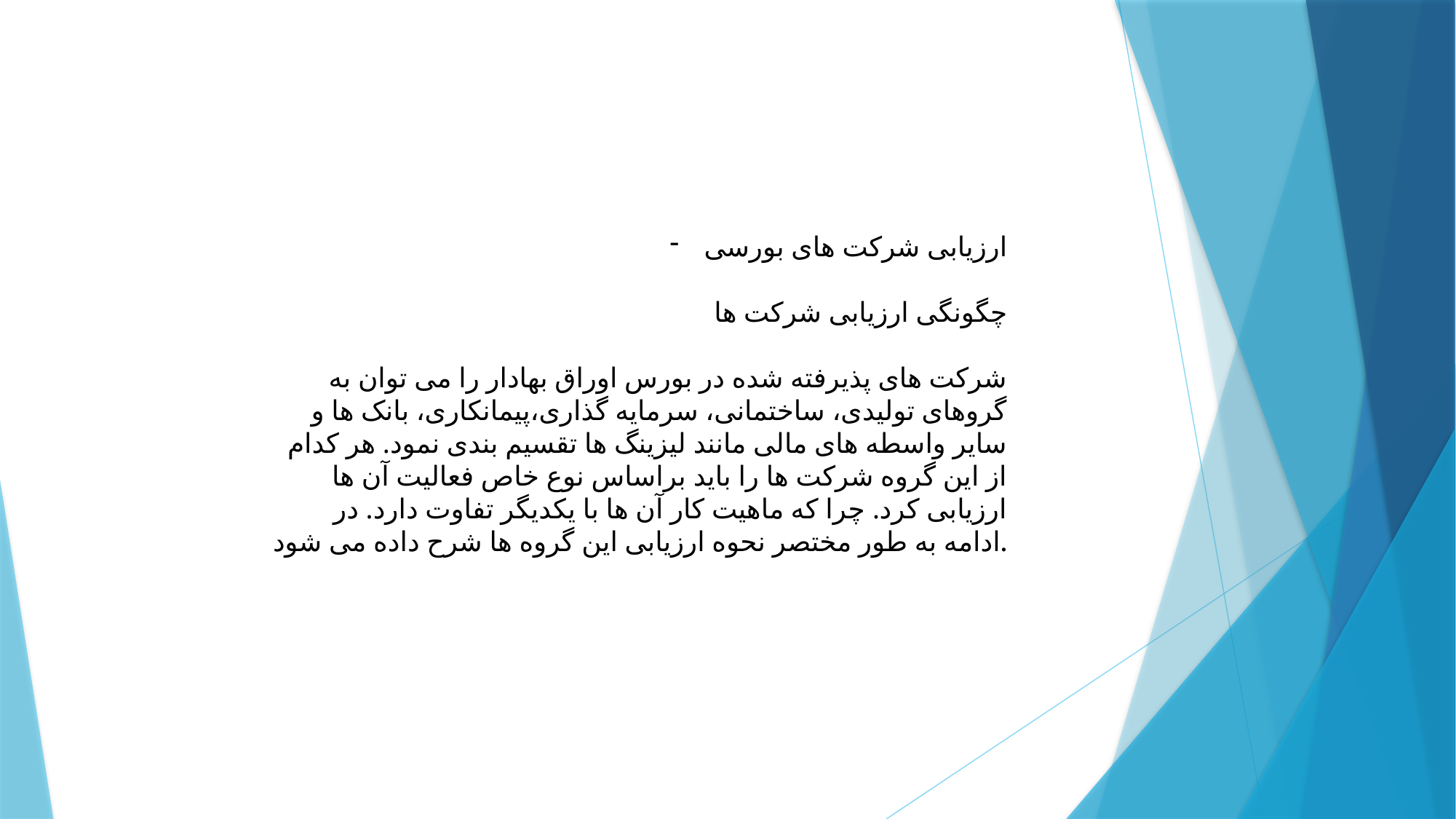

ارزیابی شرکت های بورسی

چگونگی ارزیابی شرکت ها

شرکت های پذیرفته شده در بورس اوراق بهادار را می توان به گروهای تولیدی، ساختمانی، سرمایه گذاری،پیمانکاری، بانک ها و سایر واسطه های مالی مانند لیزینگ ها تقسیم بندی نمود. هر کدام از این گروه شرکت ها را باید براساس نوع خاص فعالیت آن ها ارزیابی کرد. چرا که ماهیت کار آن ها با یکدیگر تفاوت دارد. در ادامه به طور مختصر نحوه ارزیابی این گروه ها شرح داده می شود.